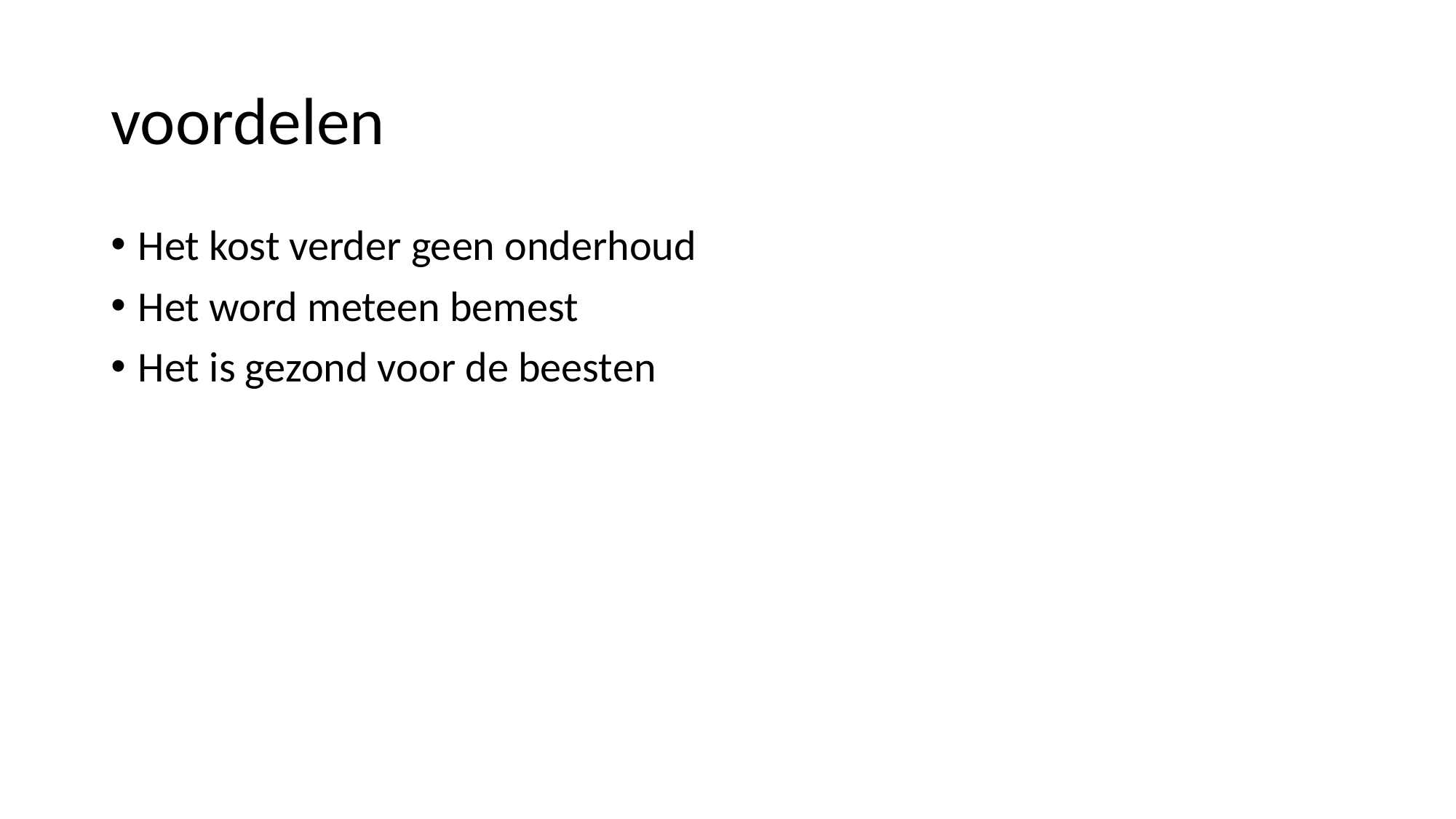

# voordelen
Het kost verder geen onderhoud
Het word meteen bemest
Het is gezond voor de beesten